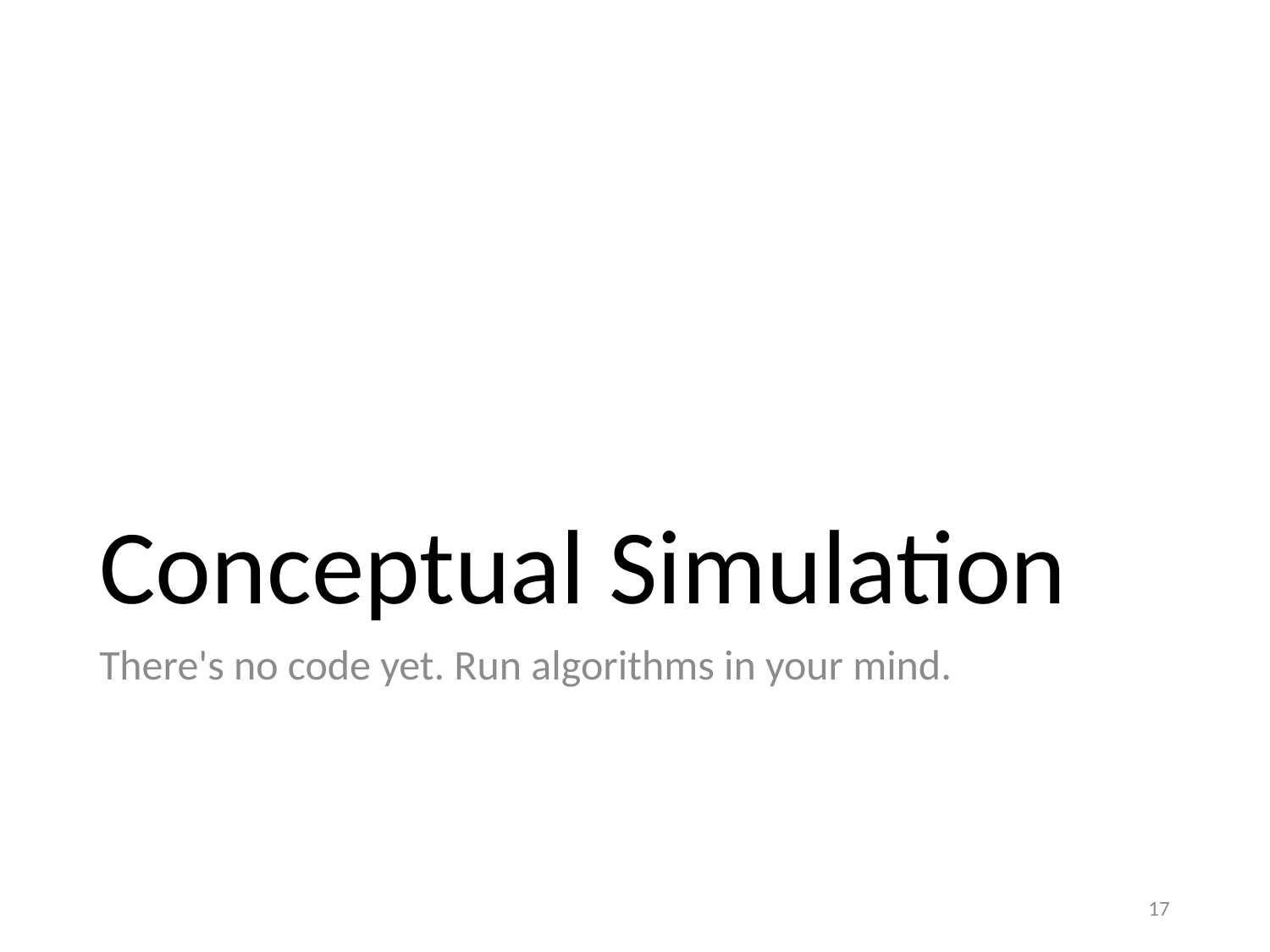

# Conceptual Simulation
There's no code yet. Run algorithms in your mind.
17